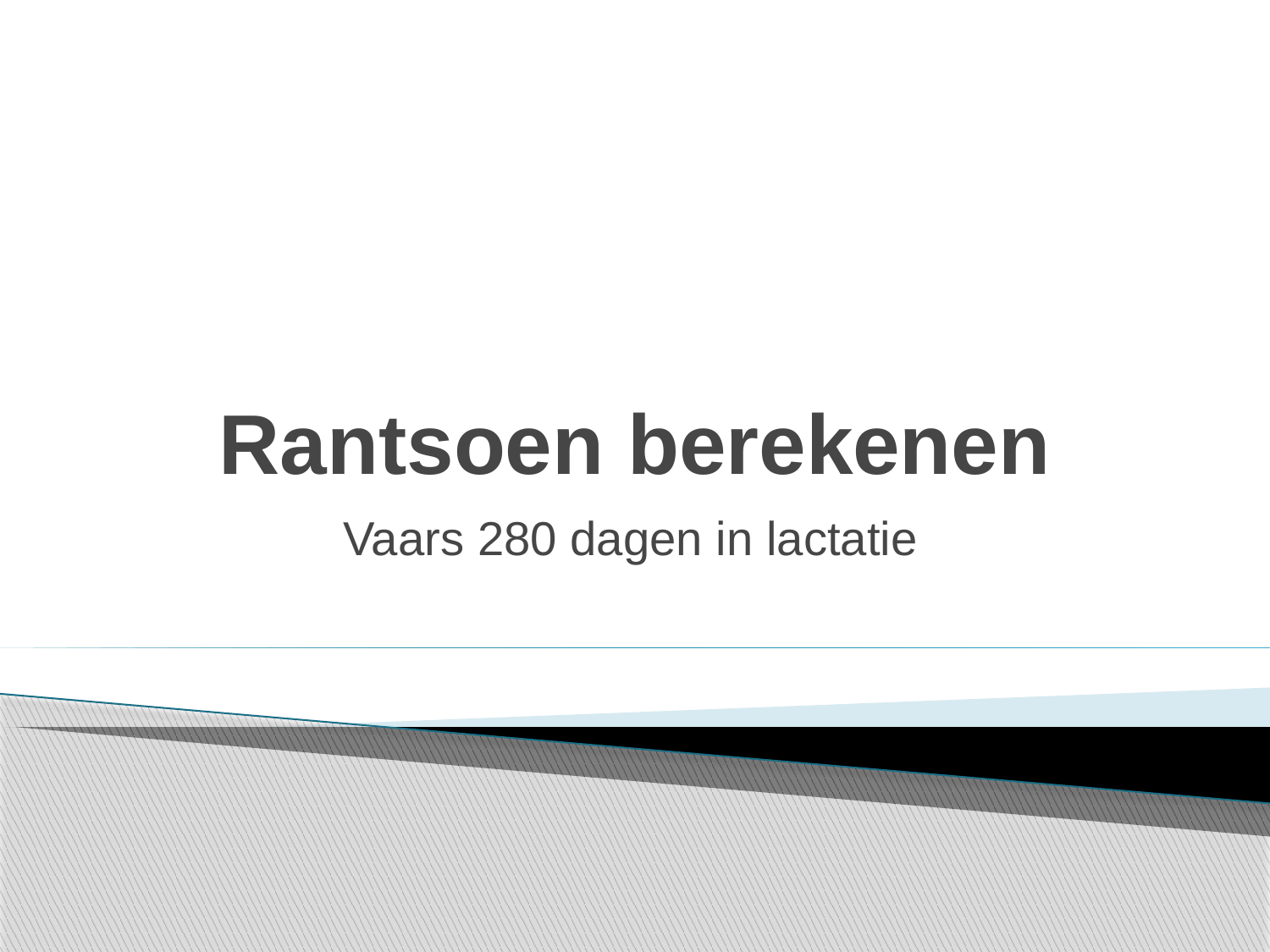

# Rantsoen berekenen
Vaars 280 dagen in lactatie